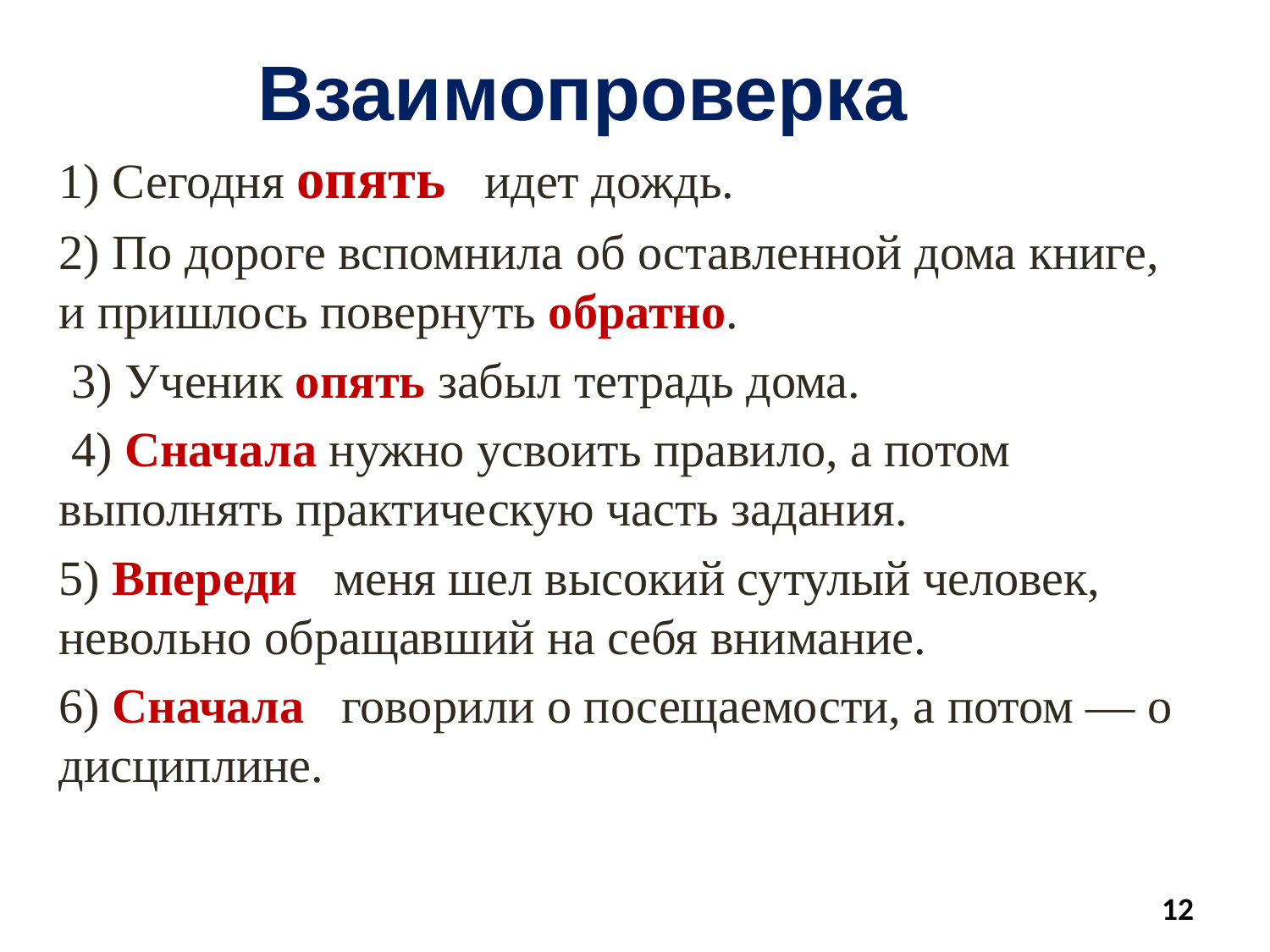

# Взаимопроверка
1) Сегодня опять   идет дождь.
2) По дороге вспомнила об оставленной дома книге, и пришлось повернуть обратно.
 3) Ученик опять забыл тетрадь дома.
 4) Сначала нужно усвоить правило, а потом выполнять практическую часть задания.
5) Впереди   меня шел высокий сутулый человек, невольно обращавший на себя внимание.
6) Сначала   говорили о посещаемости, а потом — о дисциплине.
12